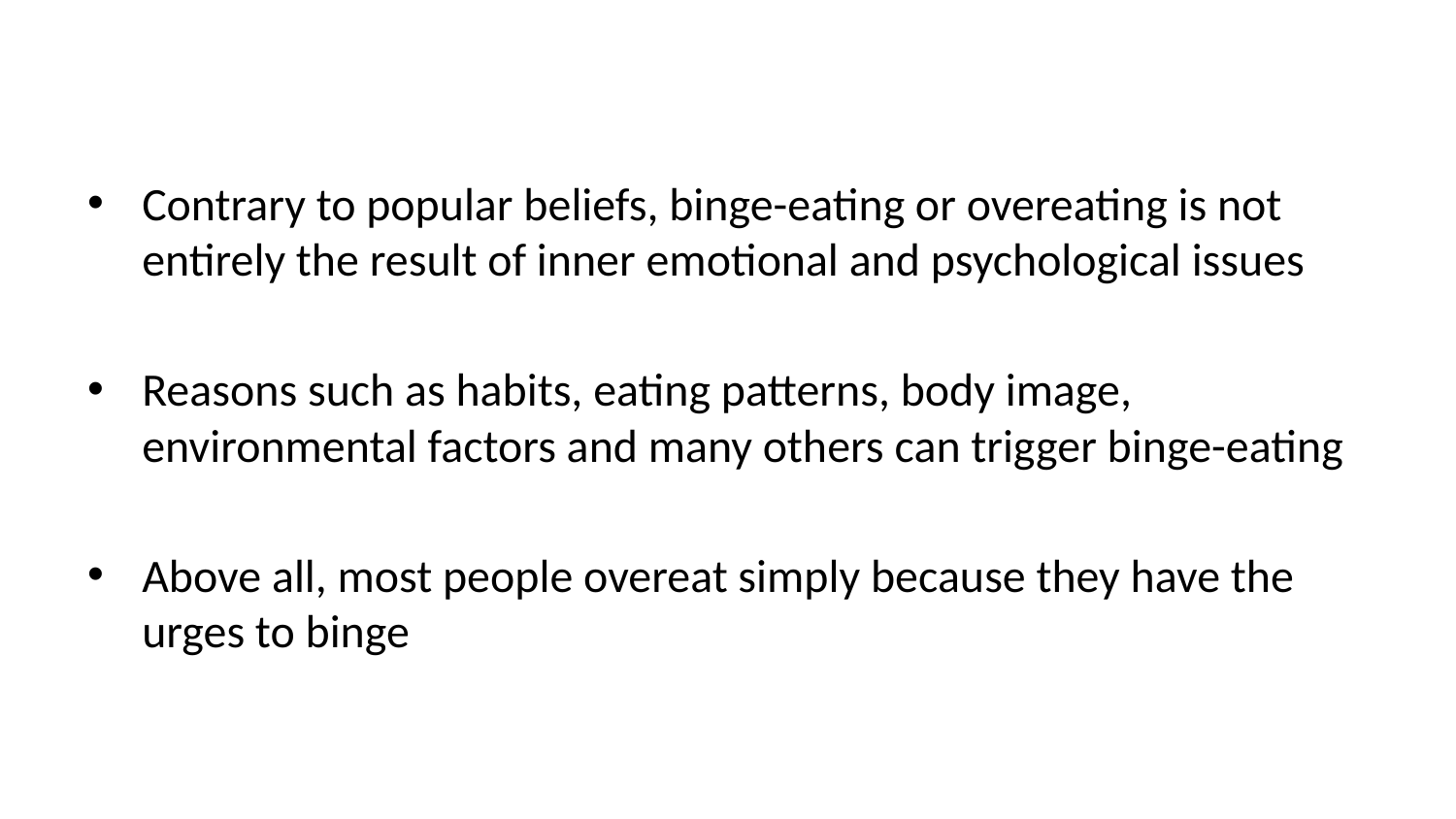

Contrary to popular beliefs, binge-eating or overeating is not entirely the result of inner emotional and psychological issues

Reasons such as habits, eating patterns, body image, environmental factors and many others can trigger binge-eating

Above all, most people overeat simply because they have the urges to binge